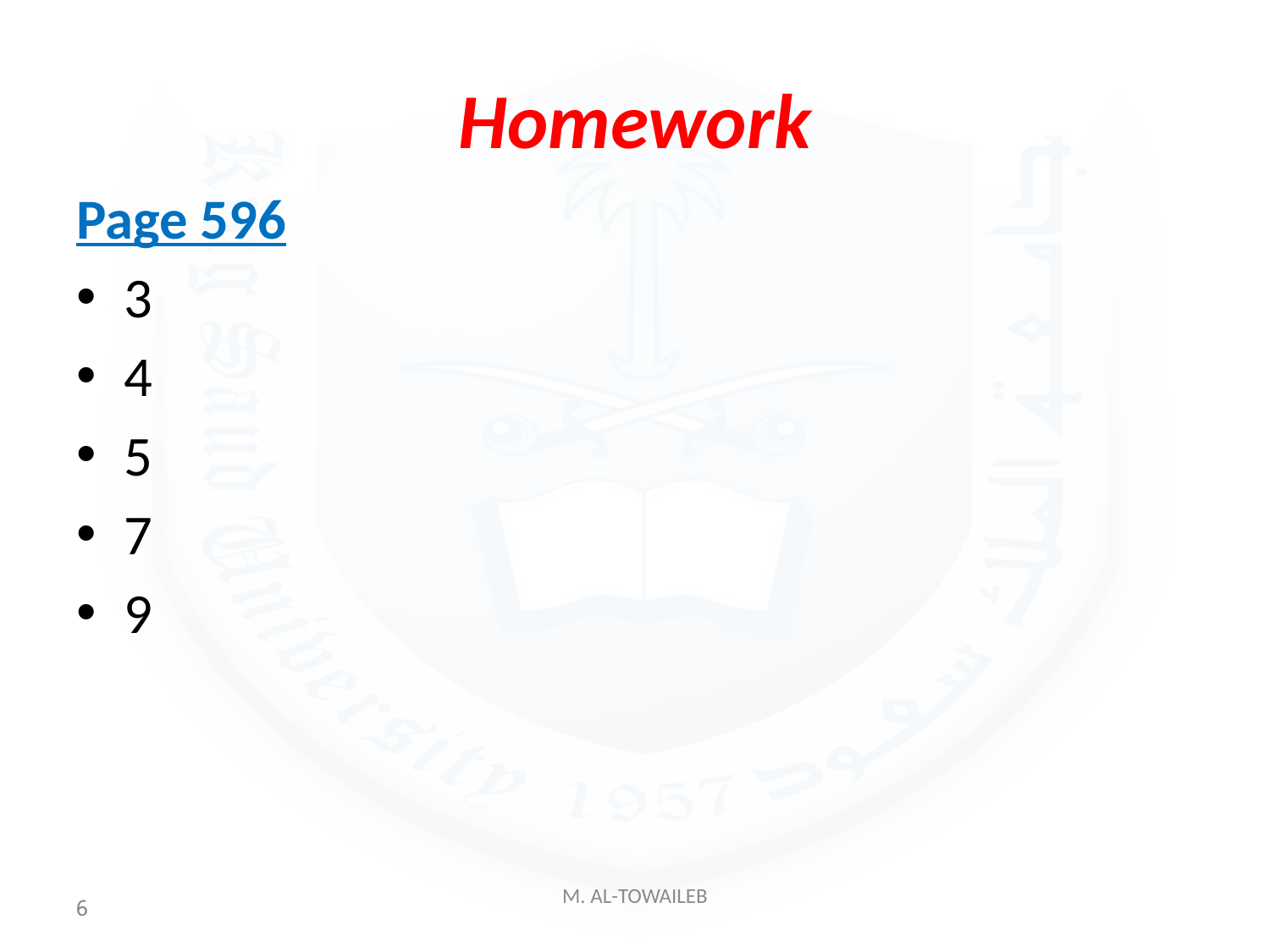

# Homework
Page 596
3
4
5
7
9
6
M. AL-TOWAILEB